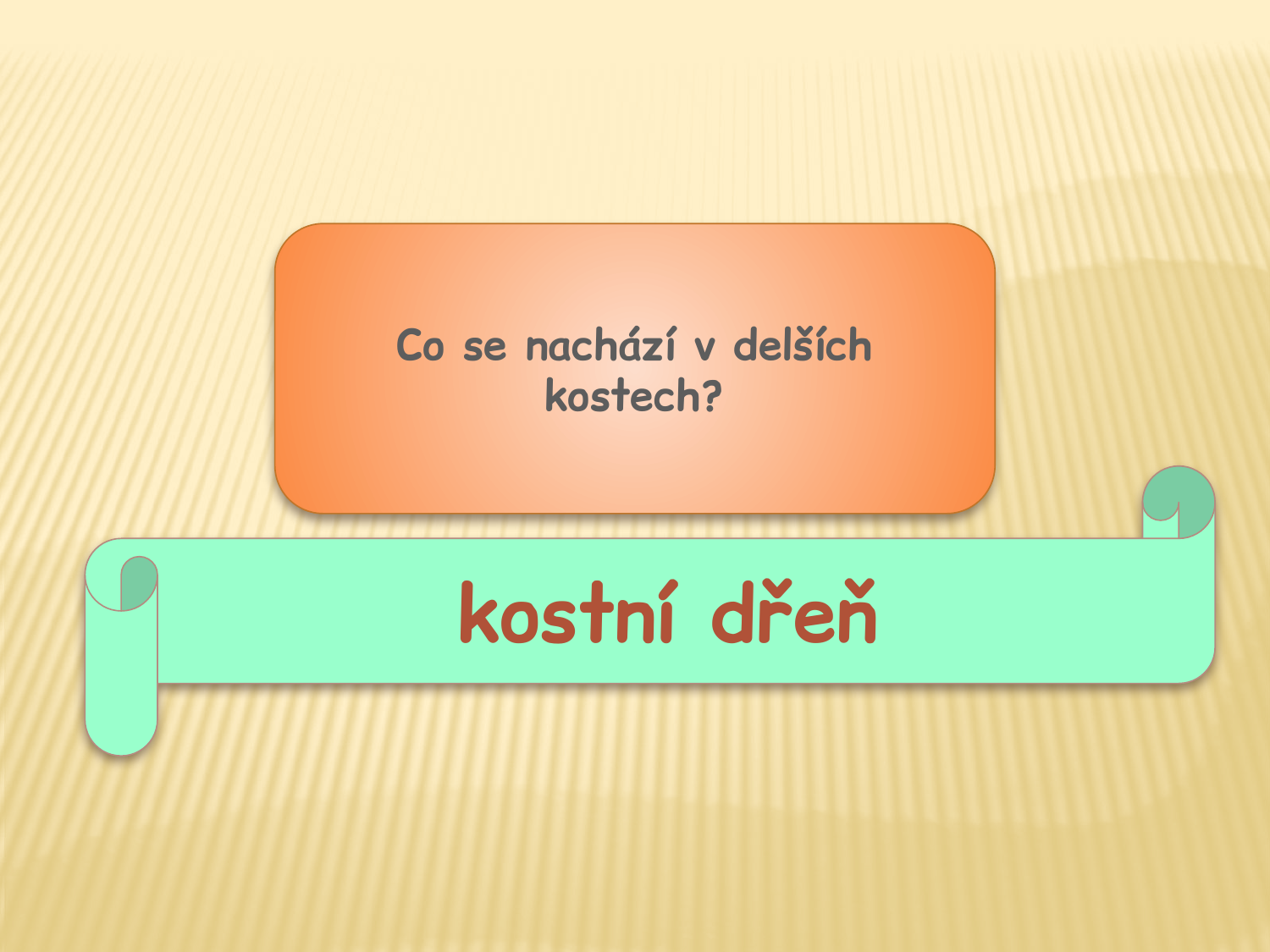

Co se nachází v delších kostech?
kostní dřeň